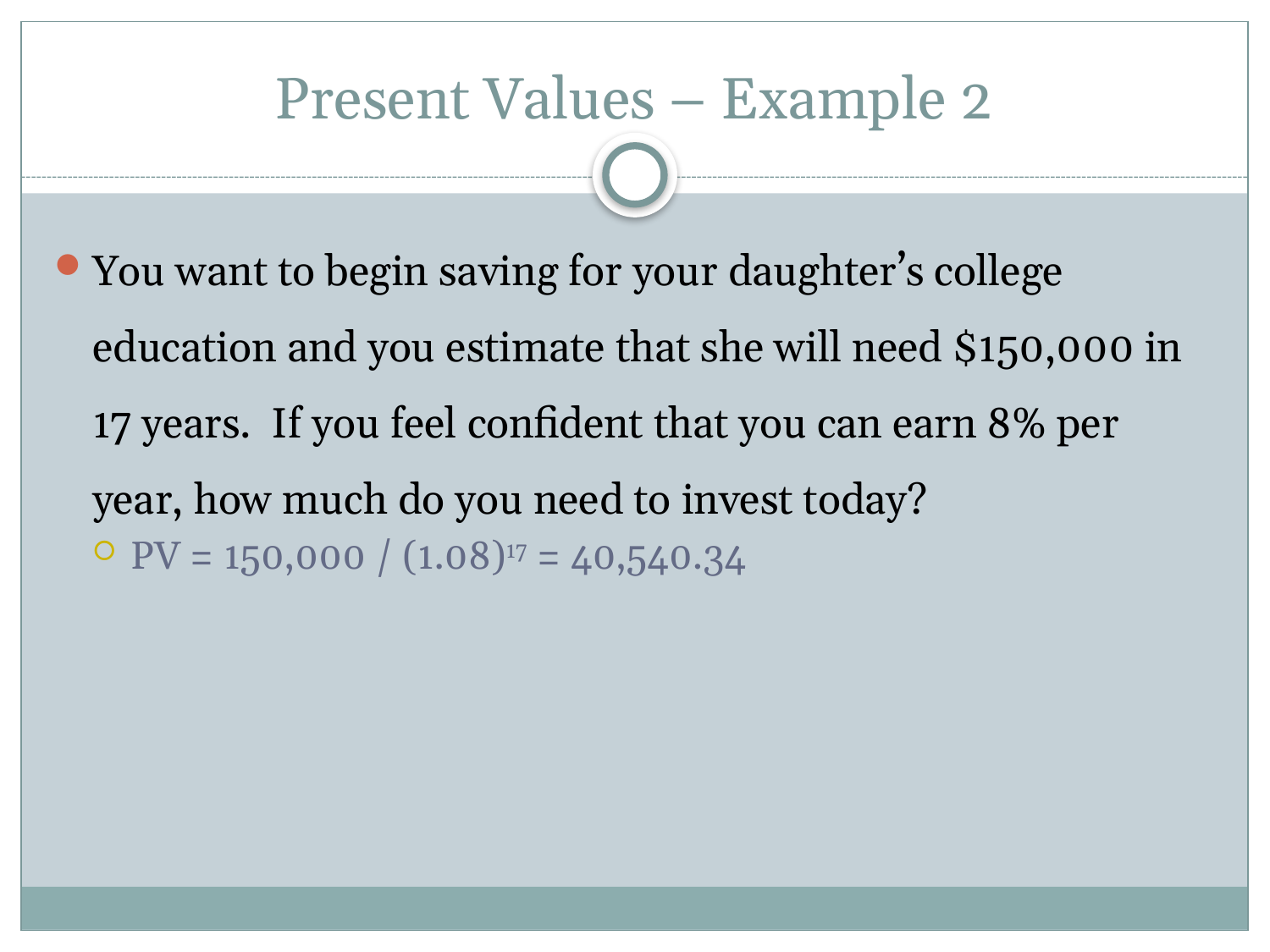

# Present Values – Example 2
You want to begin saving for your daughter’s college education and you estimate that she will need $150,000 in 17 years.  If you feel confident that you can earn 8% per year, how much do you need to invest today?
PV = 150,000 / (1.08)17 = 40,540.34